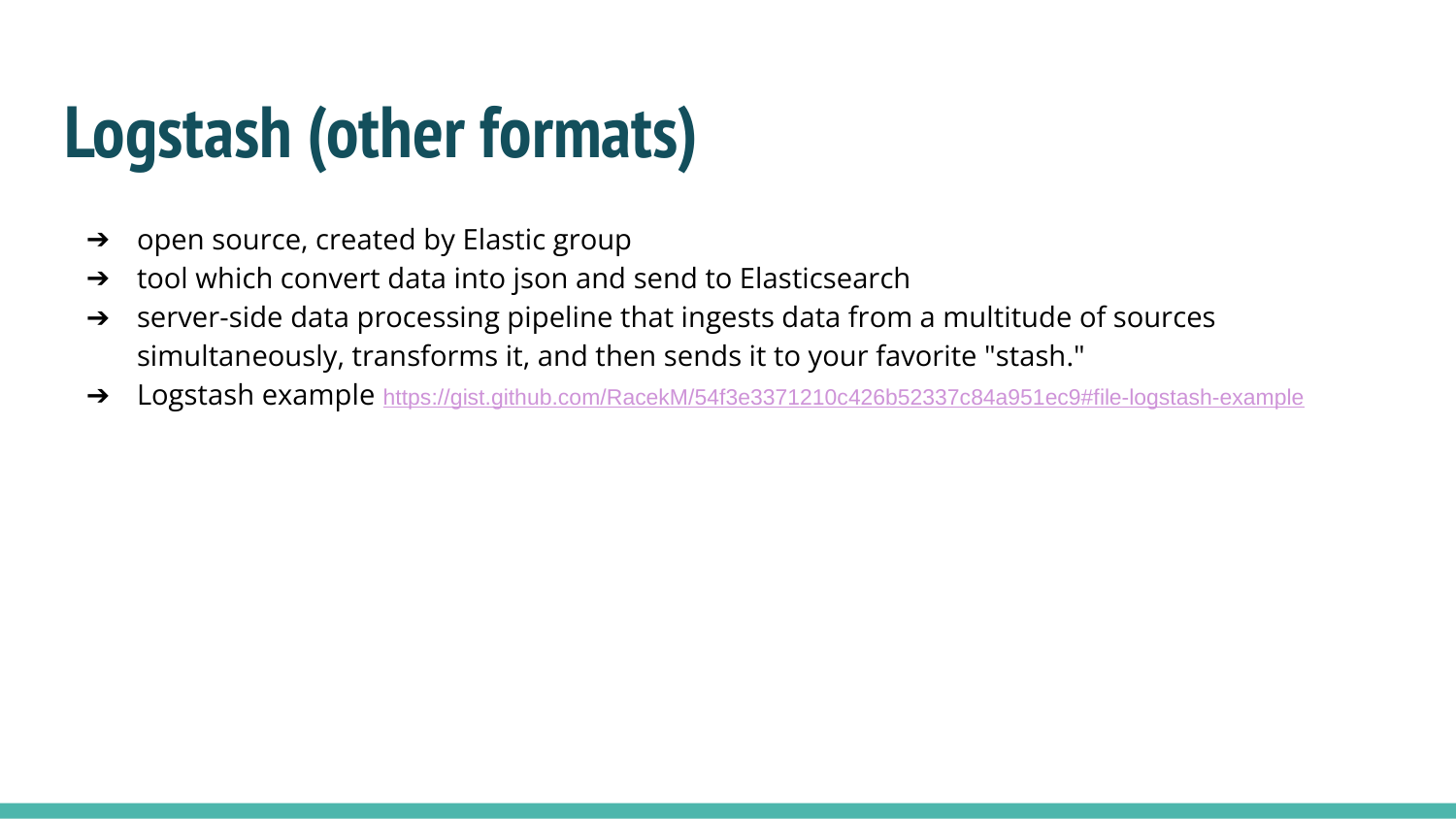

# Logstash (other formats)
open source, created by Elastic group
tool which convert data into json and send to Elasticsearch
server-side data processing pipeline that ingests data from a multitude of sources simultaneously, transforms it, and then sends it to your favorite "stash."
Logstash example https://gist.github.com/RacekM/54f3e3371210c426b52337c84a951ec9#file-logstash-example